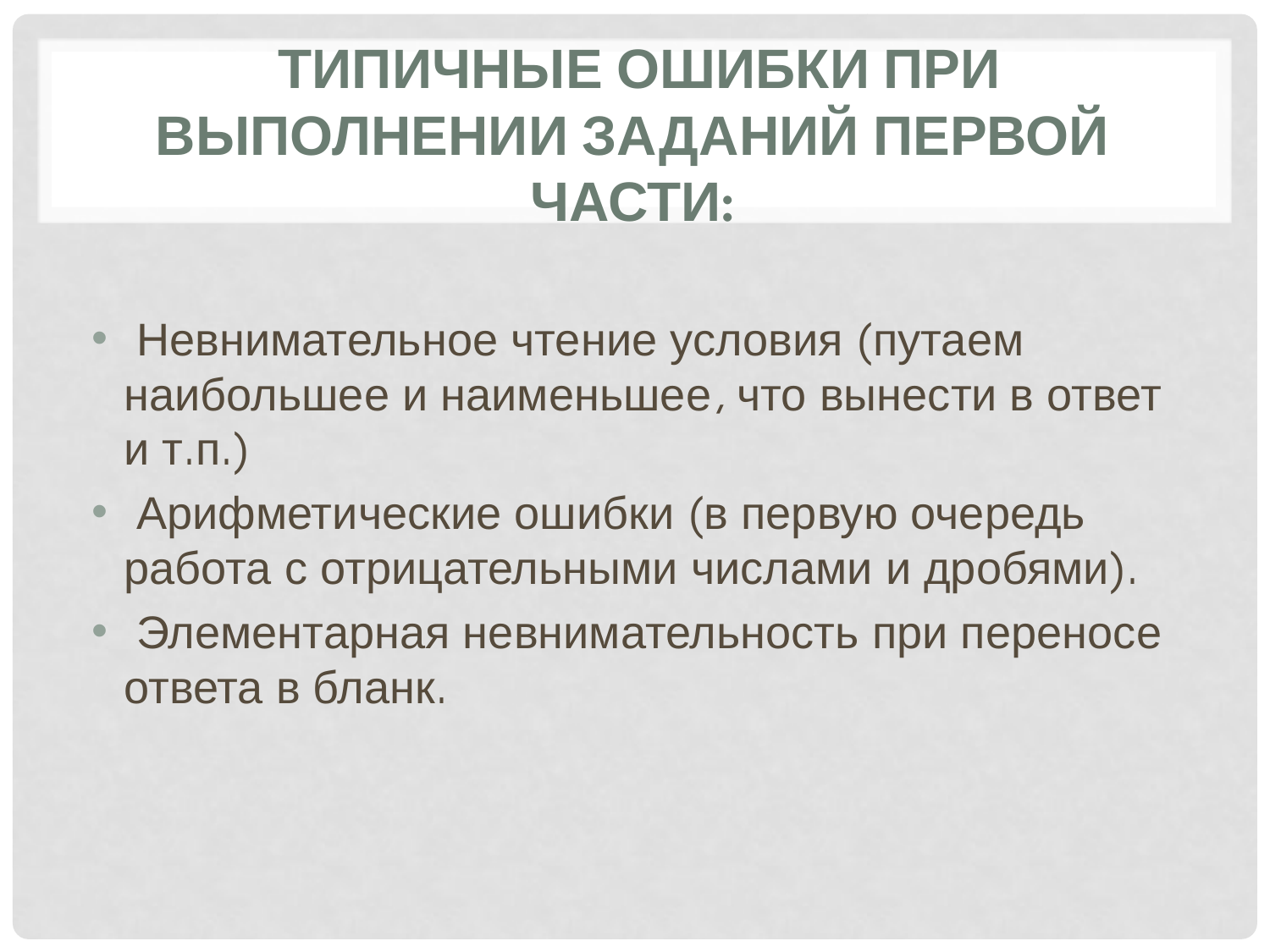

# Типичные ошибки при выполнении заданий первой части:

 Невнимательное чтение условия (путаем наибольшее и наименьшее, что вынести в ответ и т.п.)
 Арифметические ошибки (в первую очередь работа с отрицательными числами и дробями).
 Элементарная невнимательность при переносе ответа в бланк.